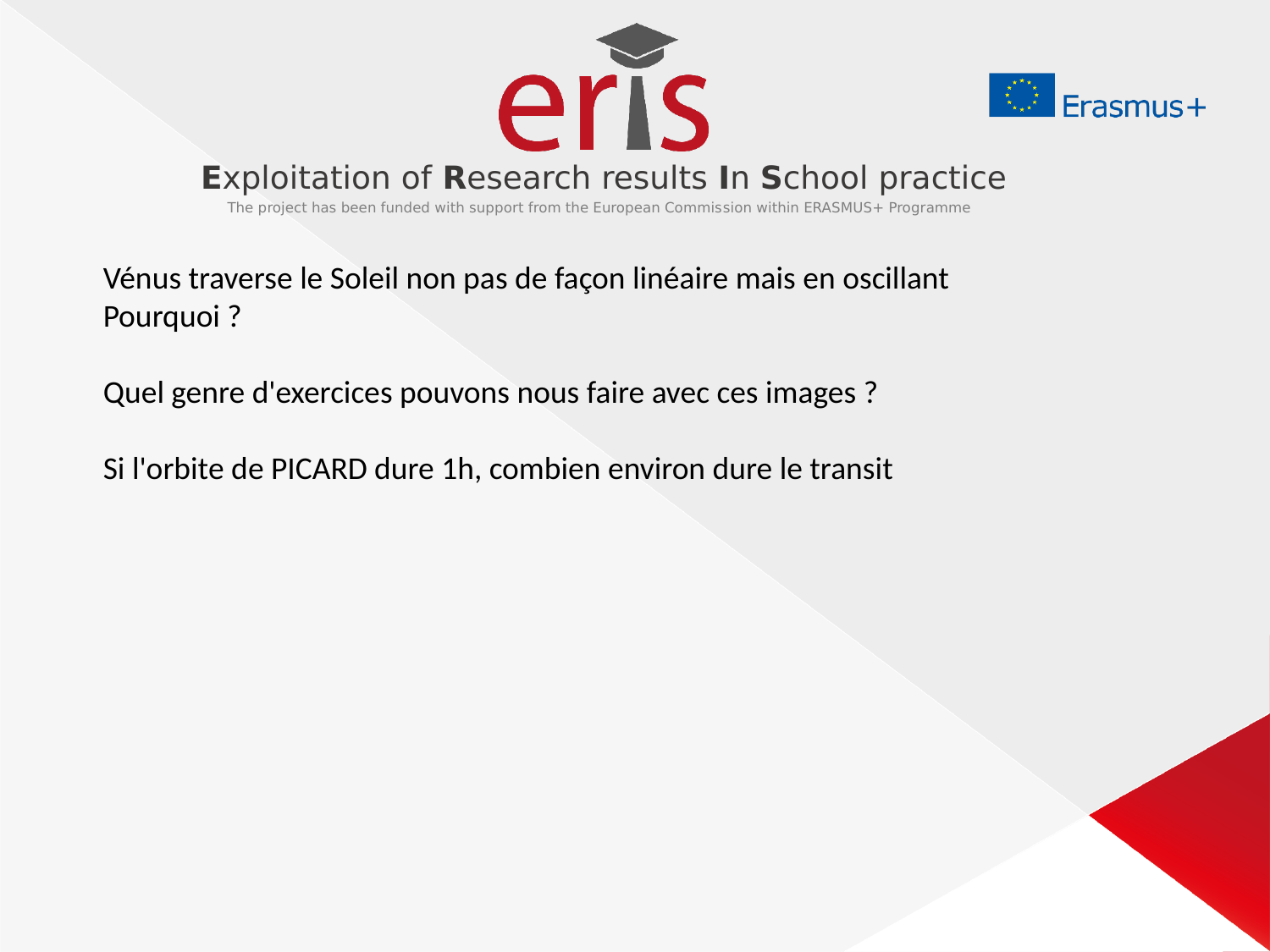

Vénus traverse le Soleil non pas de façon linéaire mais en oscillant
Pourquoi ?

Quel genre d'exercices pouvons nous faire avec ces images ?

Si l'orbite de PICARD dure 1h, combien environ dure le transit